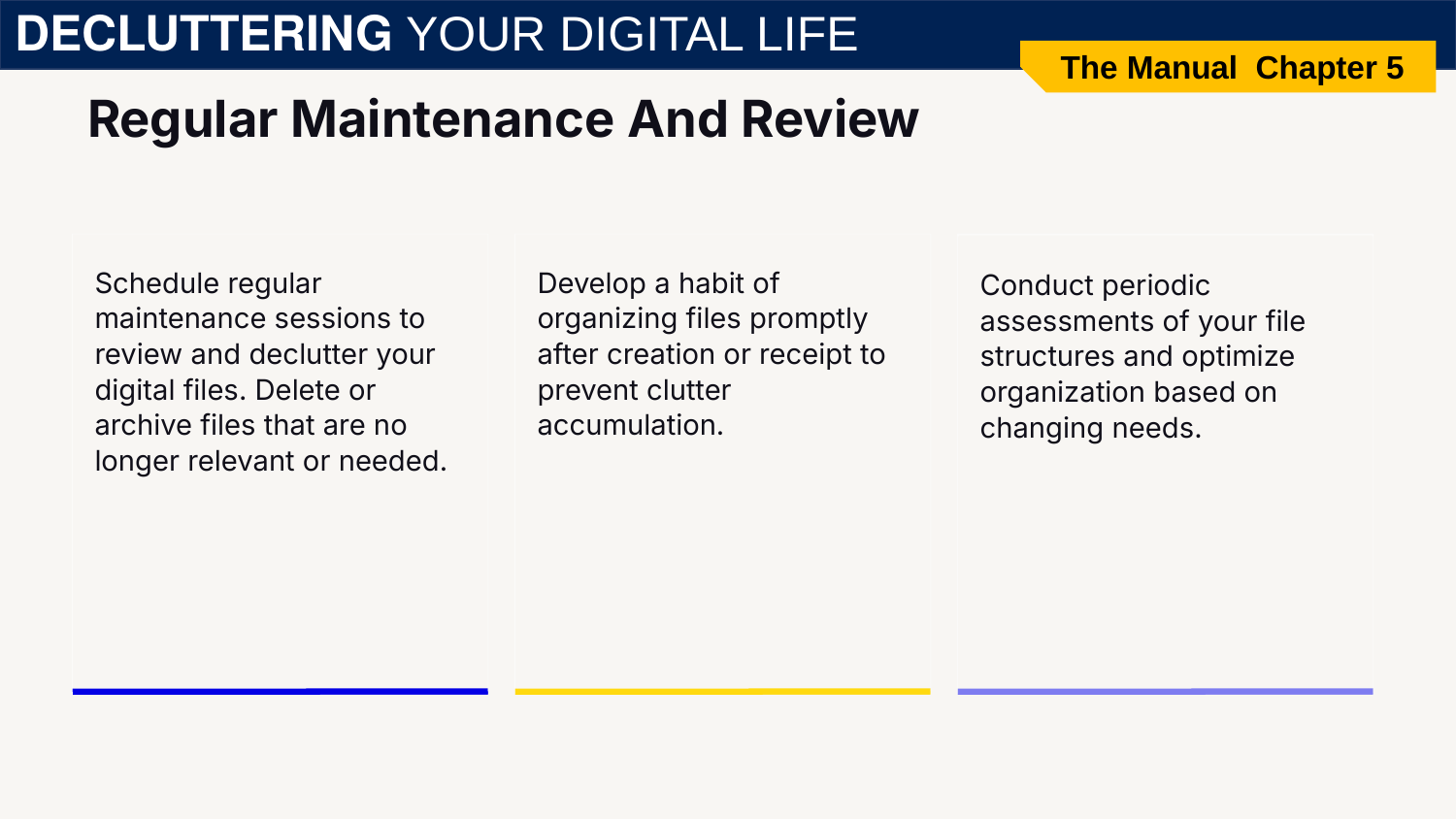

DECLUTTERING YOUR DIGITAL LIFE
The Manual  Chapter 5

# Regular Maintenance And Review
Schedule regular maintenance sessions to review and declutter your digital files. Delete or archive files that are no longer relevant or needed.
Develop a habit of organizing files promptly after creation or receipt to prevent clutter accumulation.
Conduct periodic assessments of your file structures and optimize organization based on changing needs.